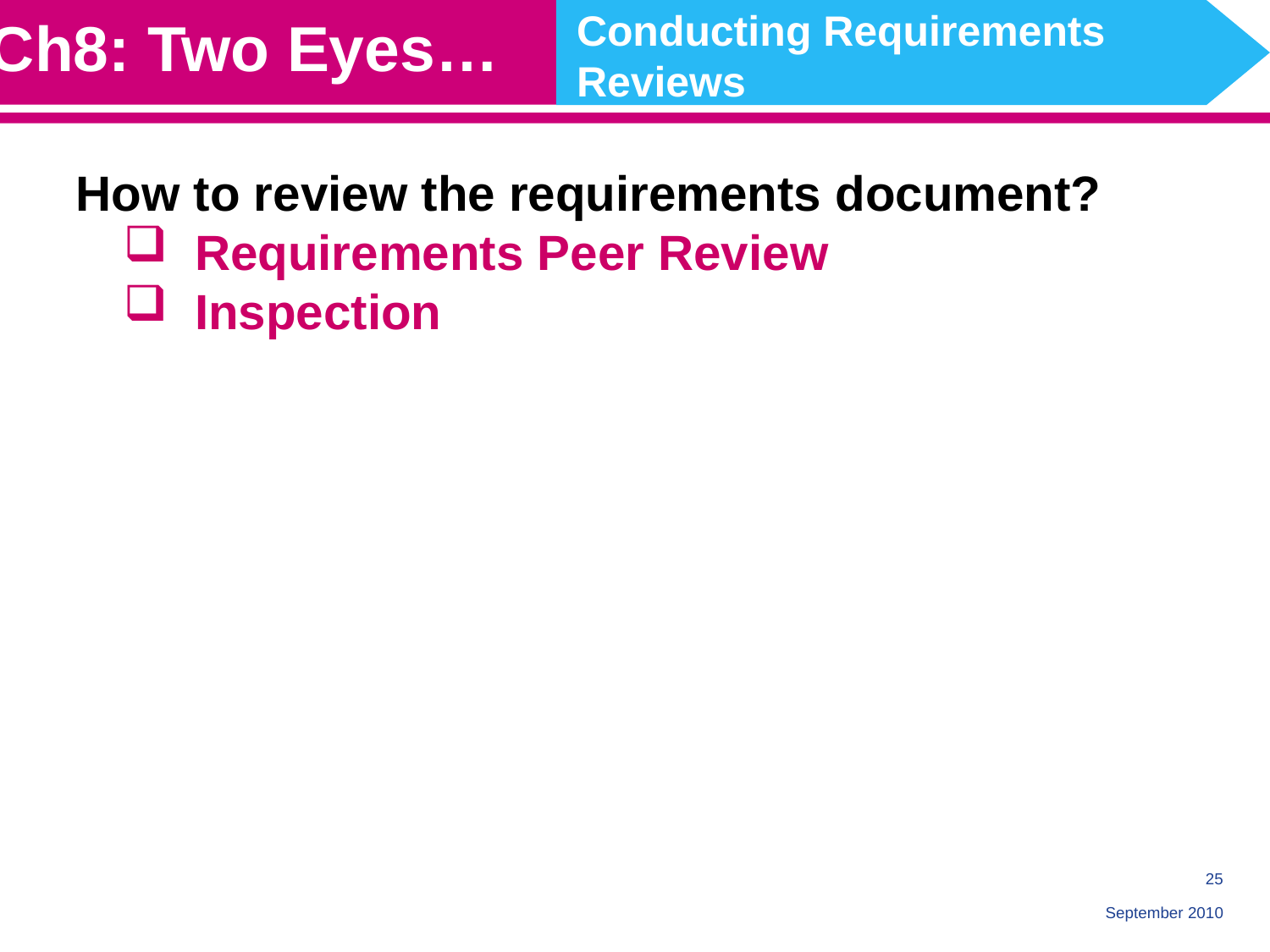

Conducting Requirements Reviews
Ch8: Two Eyes…

How to review the requirements document?
Requirements Peer Review
Inspection